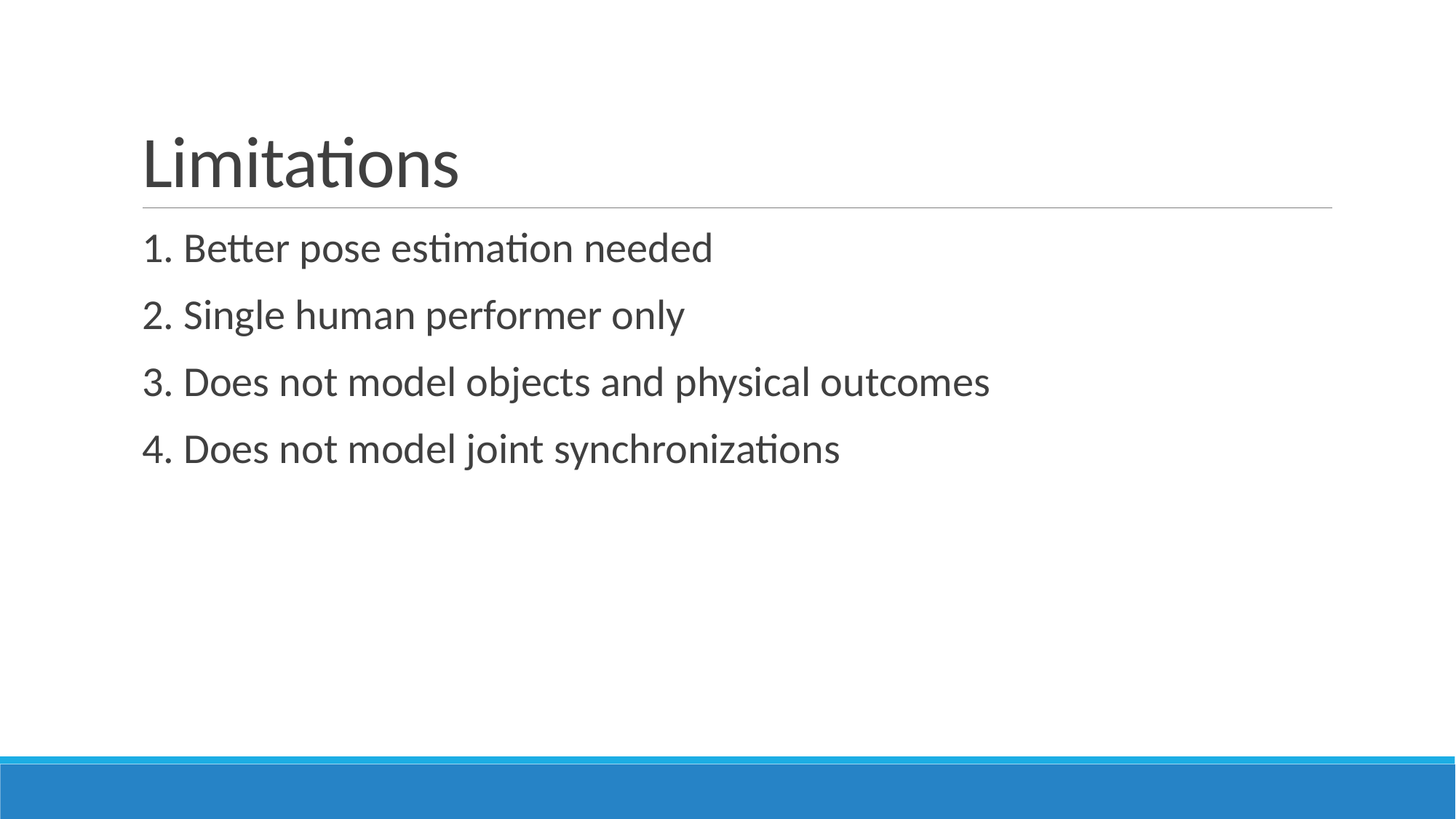

# Limitations
1. Better pose estimation needed
2. Single human performer only
3. Does not model objects and physical outcomes
4. Does not model joint synchronizations